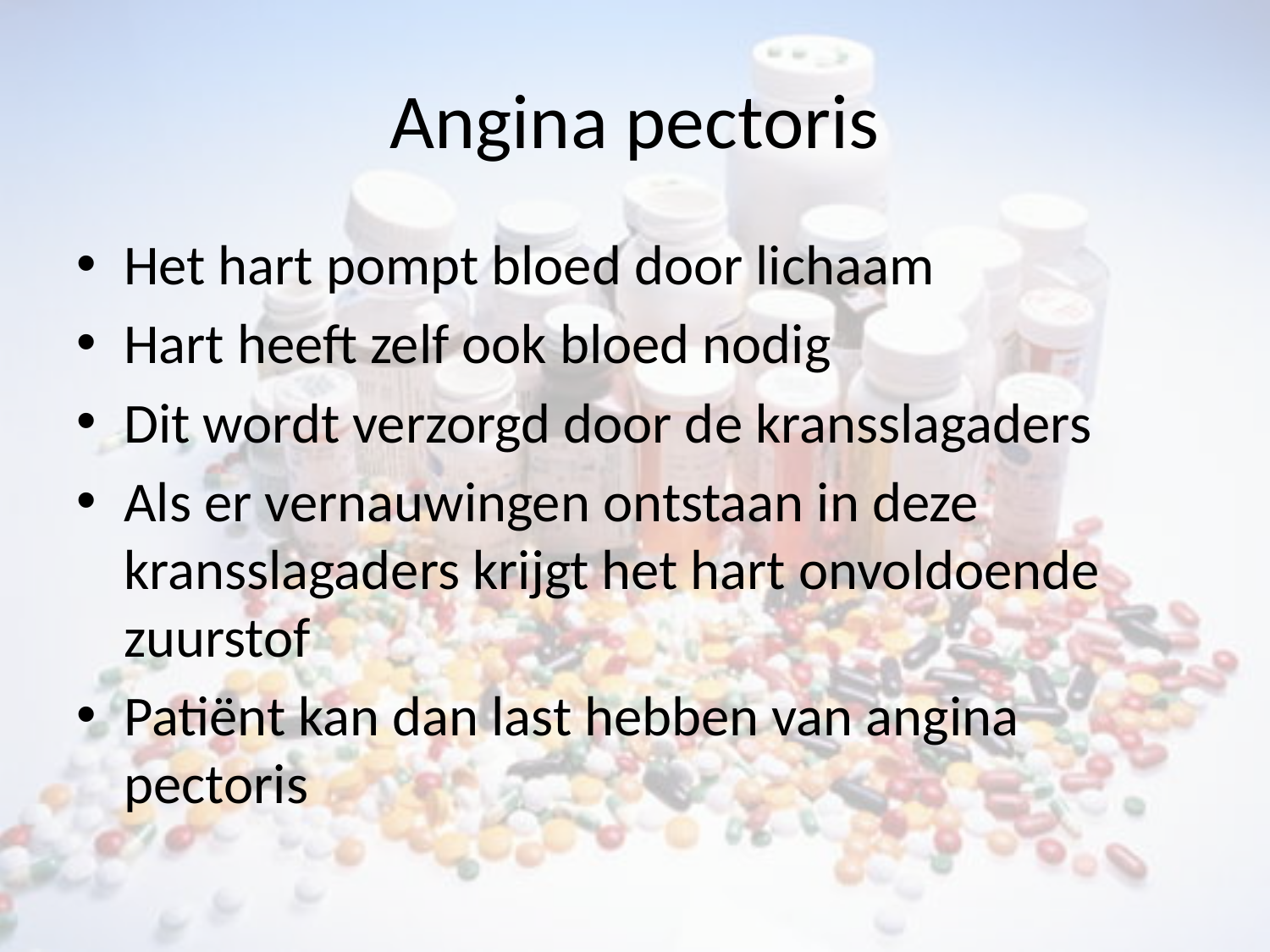

# Angina pectoris
Het hart pompt bloed door lichaam
Hart heeft zelf ook bloed nodig
Dit wordt verzorgd door de kransslagaders
Als er vernauwingen ontstaan in deze kransslagaders krijgt het hart onvoldoende zuurstof
Patiënt kan dan last hebben van angina pectoris